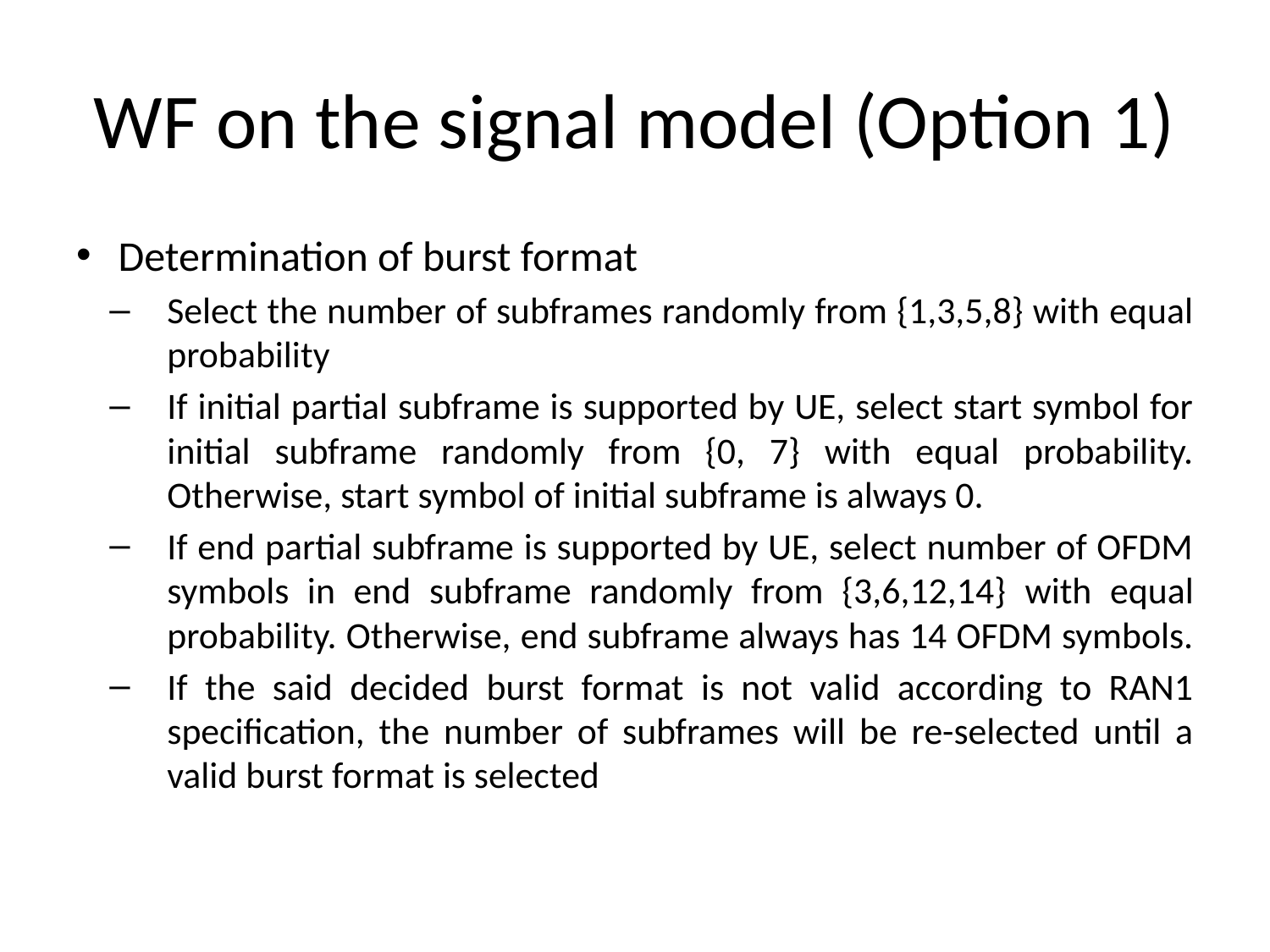

# WF on the signal model (Option 1)
Determination of burst format
Select the number of subframes randomly from {1,3,5,8} with equal probability
If initial partial subframe is supported by UE, select start symbol for initial subframe randomly from {0, 7} with equal probability. Otherwise, start symbol of initial subframe is always 0.
If end partial subframe is supported by UE, select number of OFDM symbols in end subframe randomly from {3,6,12,14} with equal probability. Otherwise, end subframe always has 14 OFDM symbols.
If the said decided burst format is not valid according to RAN1 specification, the number of subframes will be re-selected until a valid burst format is selected